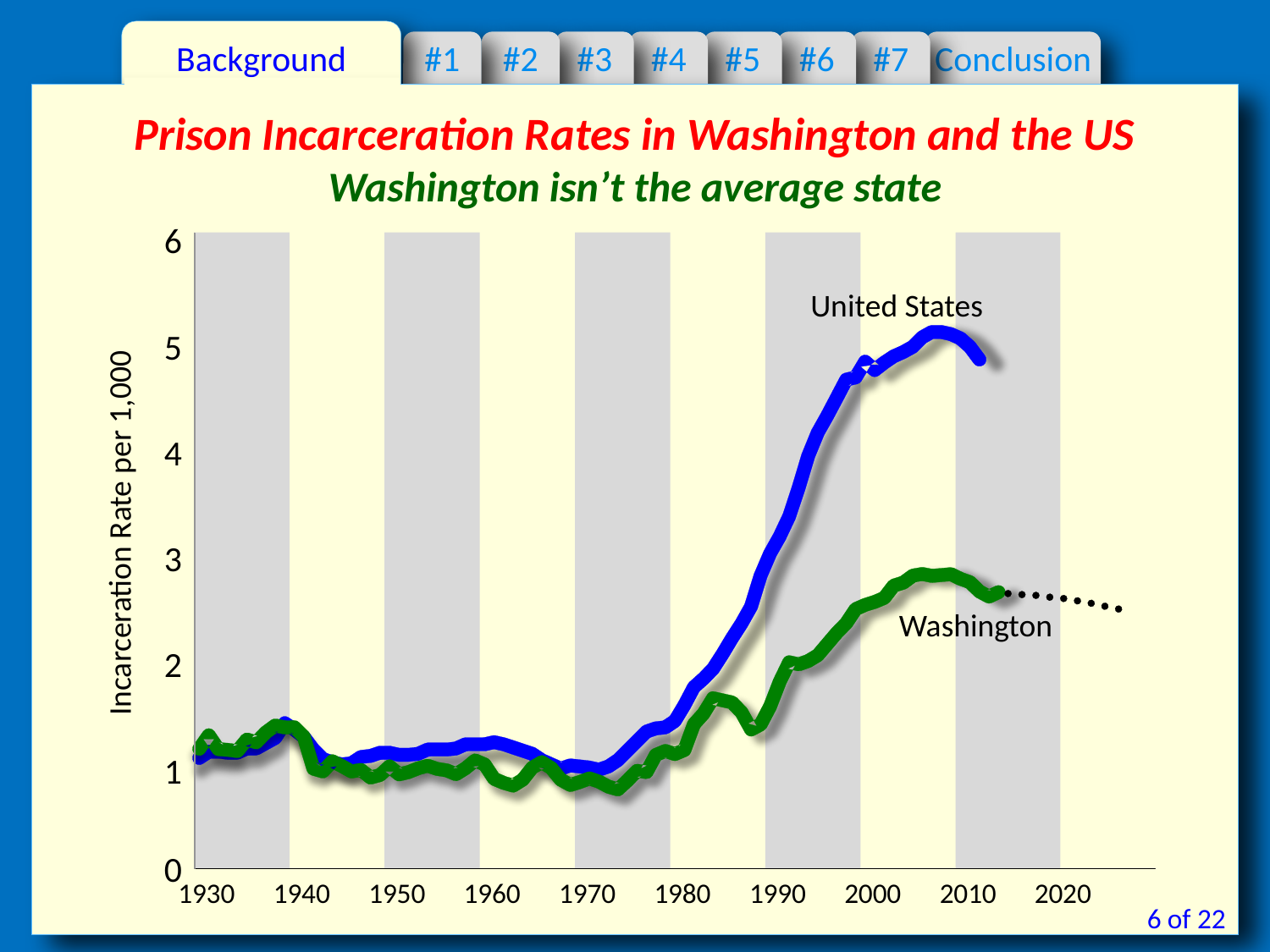

Background
#1
#2
#3
#4
#5
#6
#7
Conclusion

Prison Incarceration Rates in Washington and the US
Washington isn’t the average state
Sentencing Eras
Indeterminate sentencing
Sentencing reform
Tough on crime
Equilibrium
6

5
4
Incarceration Rate per 1,000
3
2
1
0

United States

State Fiscal Impact
$675 million (US) more per biennium if Washington had the same incarceration rate as the average state.

Washington

1930
1940
1950
1960
1970
1980
1990
2000
2010
2020
6 of 22